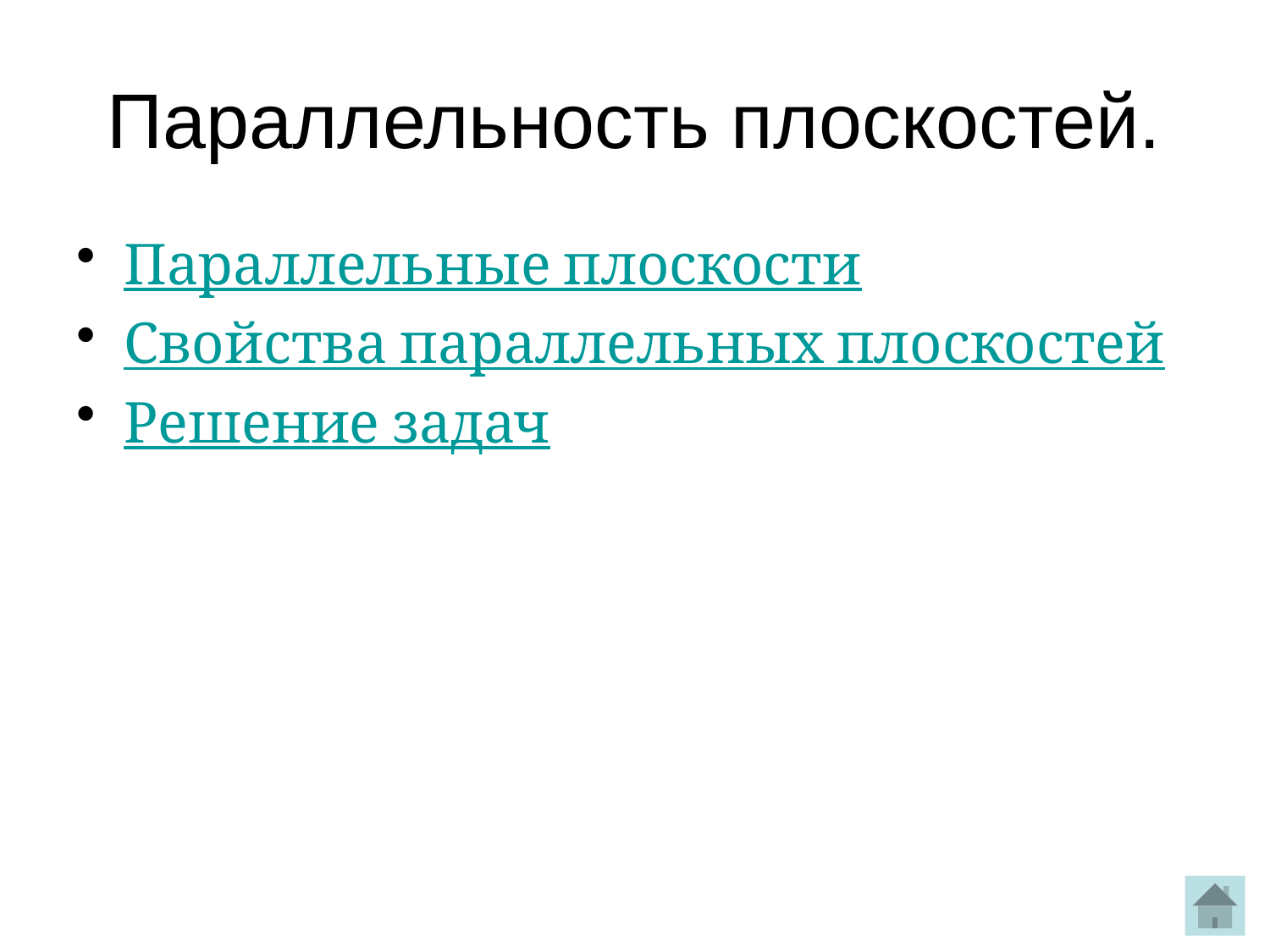

Параллельность плоскостей.
Параллельные плоскости
Свойства параллельных плоскостей
Решение задач